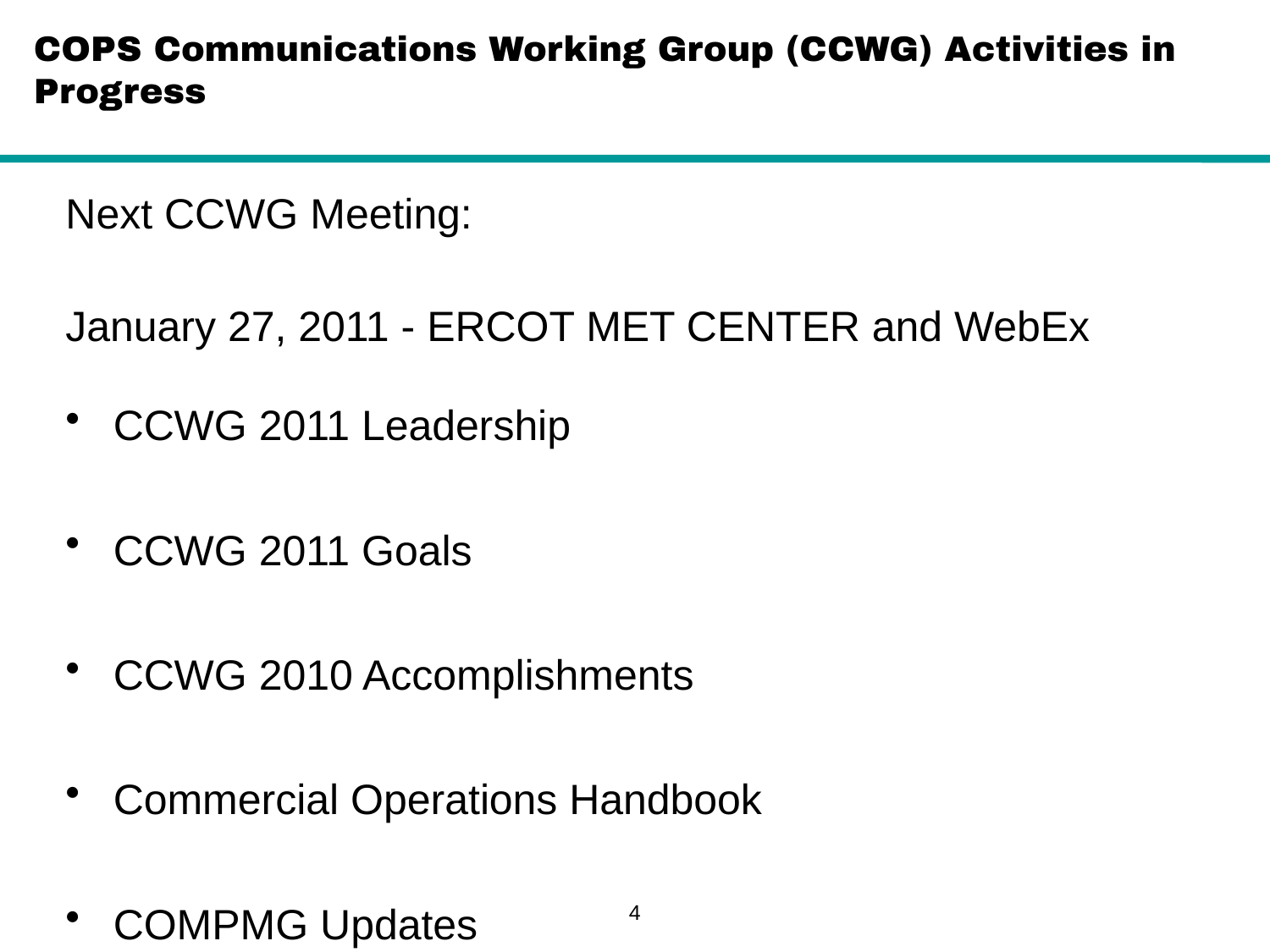

COPS Communications Working Group (CCWG) Activities in Progress
Next CCWG Meeting:

January 27, 2011 - ERCOT MET CENTER and WebEx

CCWG 2011 Leadership

CCWG 2011 Goals

CCWG 2010 Accomplishments

Commercial Operations Handbook

COMPMG Updates
Including ERCOT Market Documents Section

4